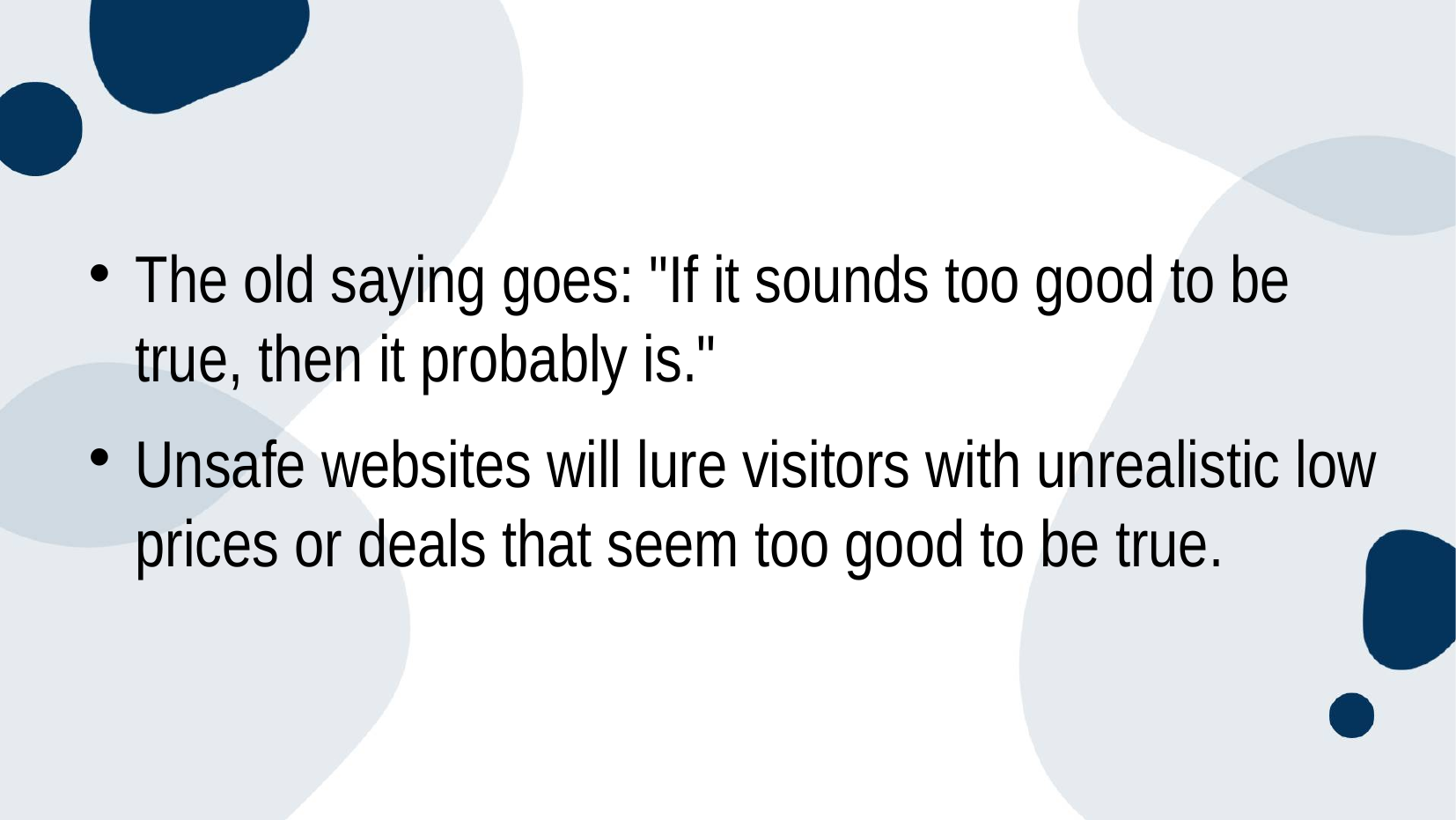

#
The old saying goes: "If it sounds too good to be true, then it probably is."
Unsafe websites will lure visitors with unrealistic low prices or deals that seem too good to be true.